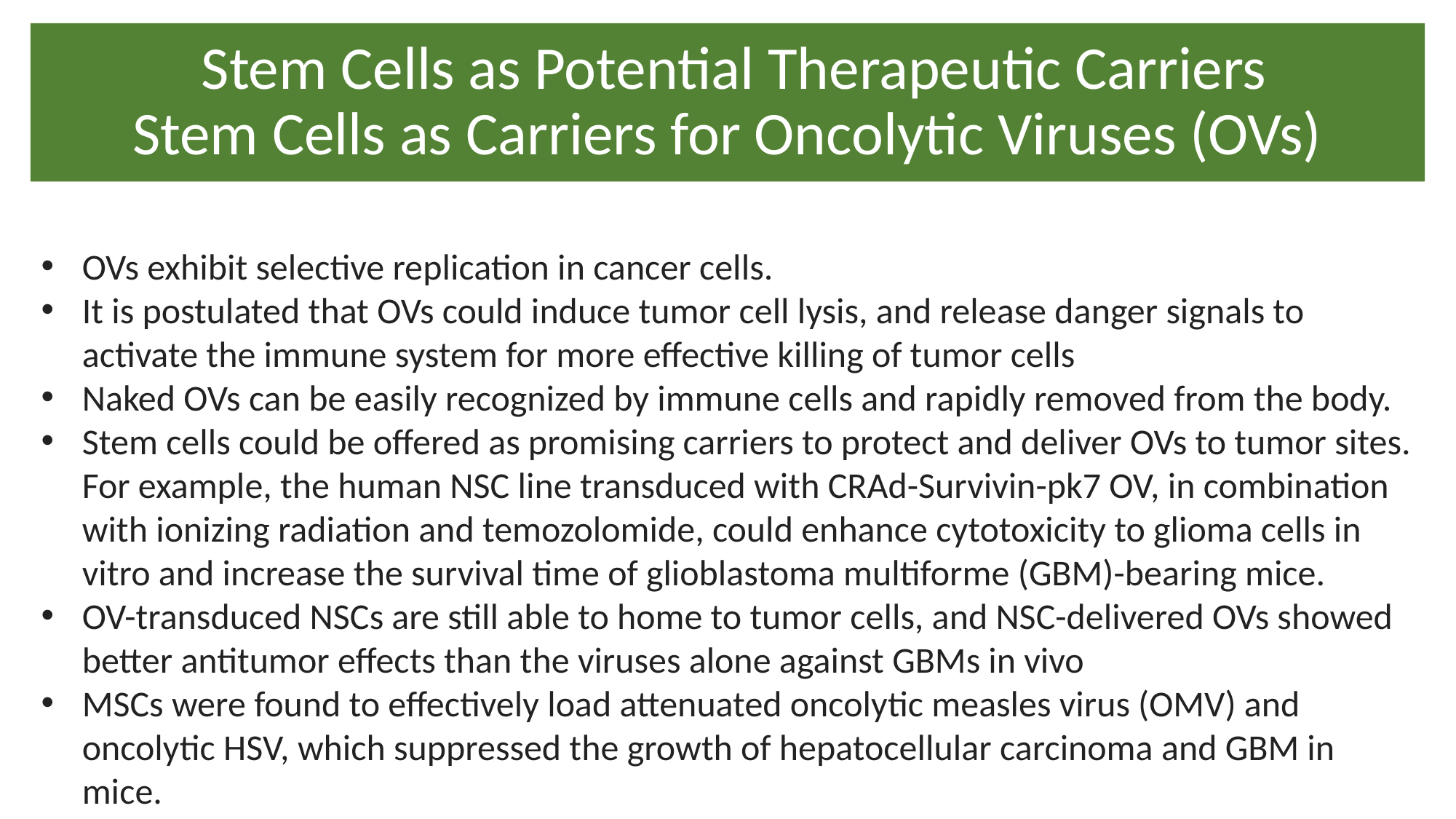

# Stem Cells as Potential Therapeutic Carriers Stem Cells as Carriers for Oncolytic Viruses (OVs)
OVs exhibit selective replication in cancer cells.
It is postulated that OVs could induce tumor cell lysis, and release danger signals to activate the immune system for more effective killing of tumor cells
Naked OVs can be easily recognized by immune cells and rapidly removed from the body.
Stem cells could be offered as promising carriers to protect and deliver OVs to tumor sites. For example, the human NSC line transduced with CRAd-Survivin-pk7 OV, in combination with ionizing radiation and temozolomide, could enhance cytotoxicity to glioma cells in vitro and increase the survival time of glioblastoma multiforme (GBM)-bearing mice.
OV-transduced NSCs are still able to home to tumor cells, and NSC-delivered OVs showed better antitumor effects than the viruses alone against GBMs in vivo
MSCs were found to effectively load attenuated oncolytic measles virus (OMV) and oncolytic HSV, which suppressed the growth of hepatocellular carcinoma and GBM in mice.